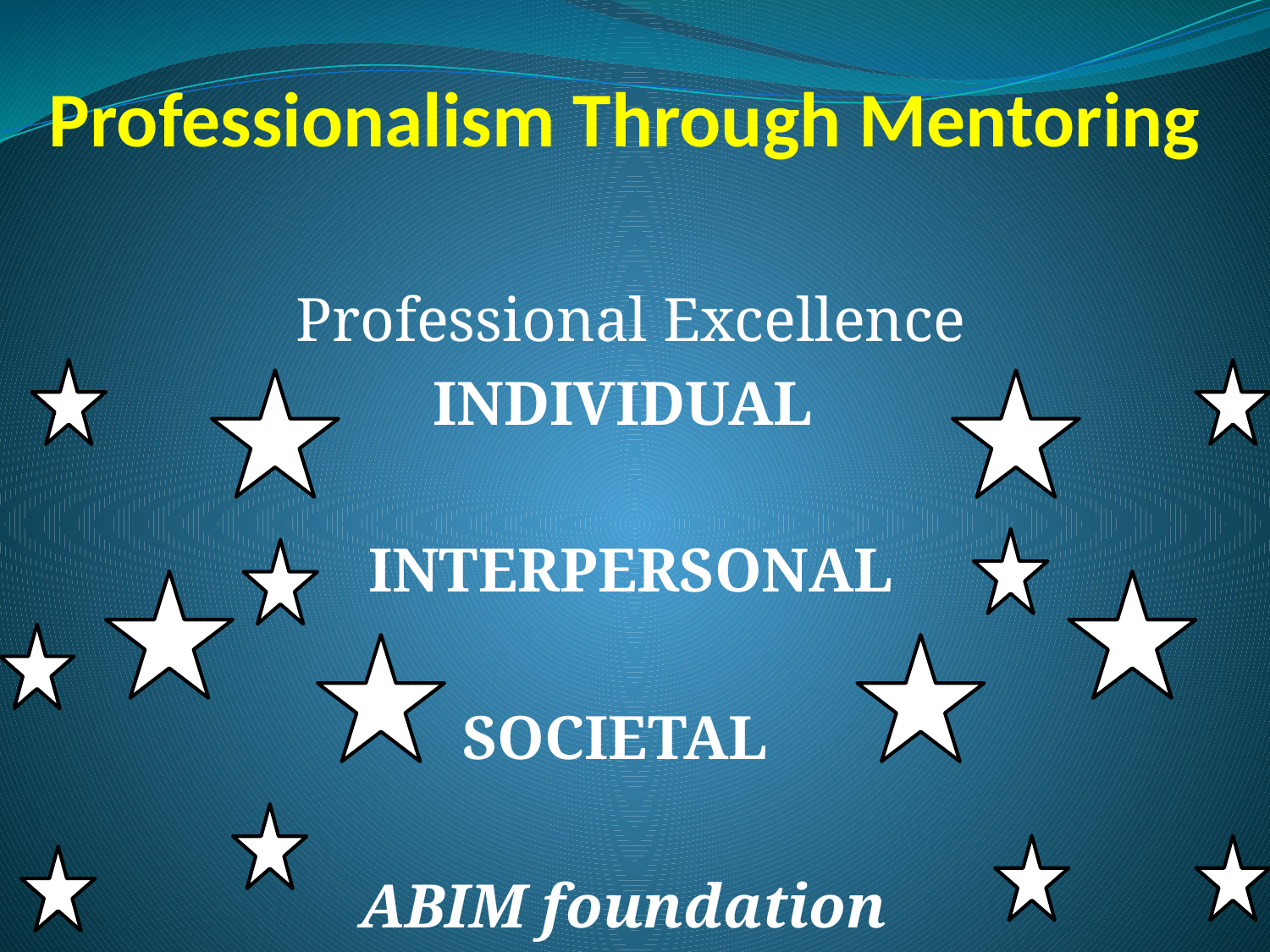

# Professionalism Through Mentoring
Professional Excellence
INDIVIDUAL

INTERPERSONAL

SOCIETAL

ABIM foundation